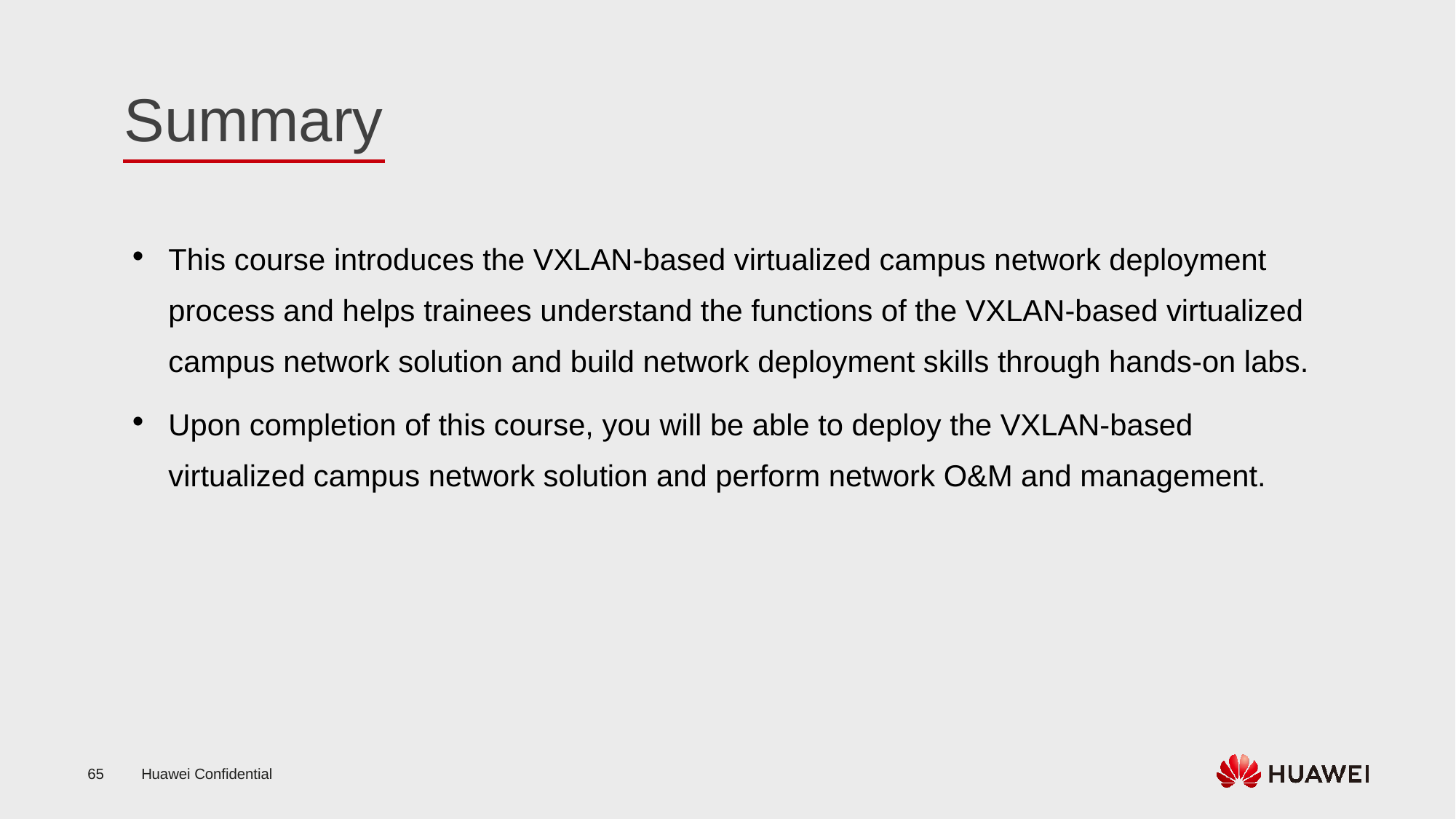

This course introduces the VXLAN-based virtualized campus network deployment process and helps trainees understand the functions of the VXLAN-based virtualized campus network solution and build network deployment skills through hands-on labs.
Upon completion of this course, you will be able to deploy the VXLAN-based virtualized campus network solution and perform network O&M and management.